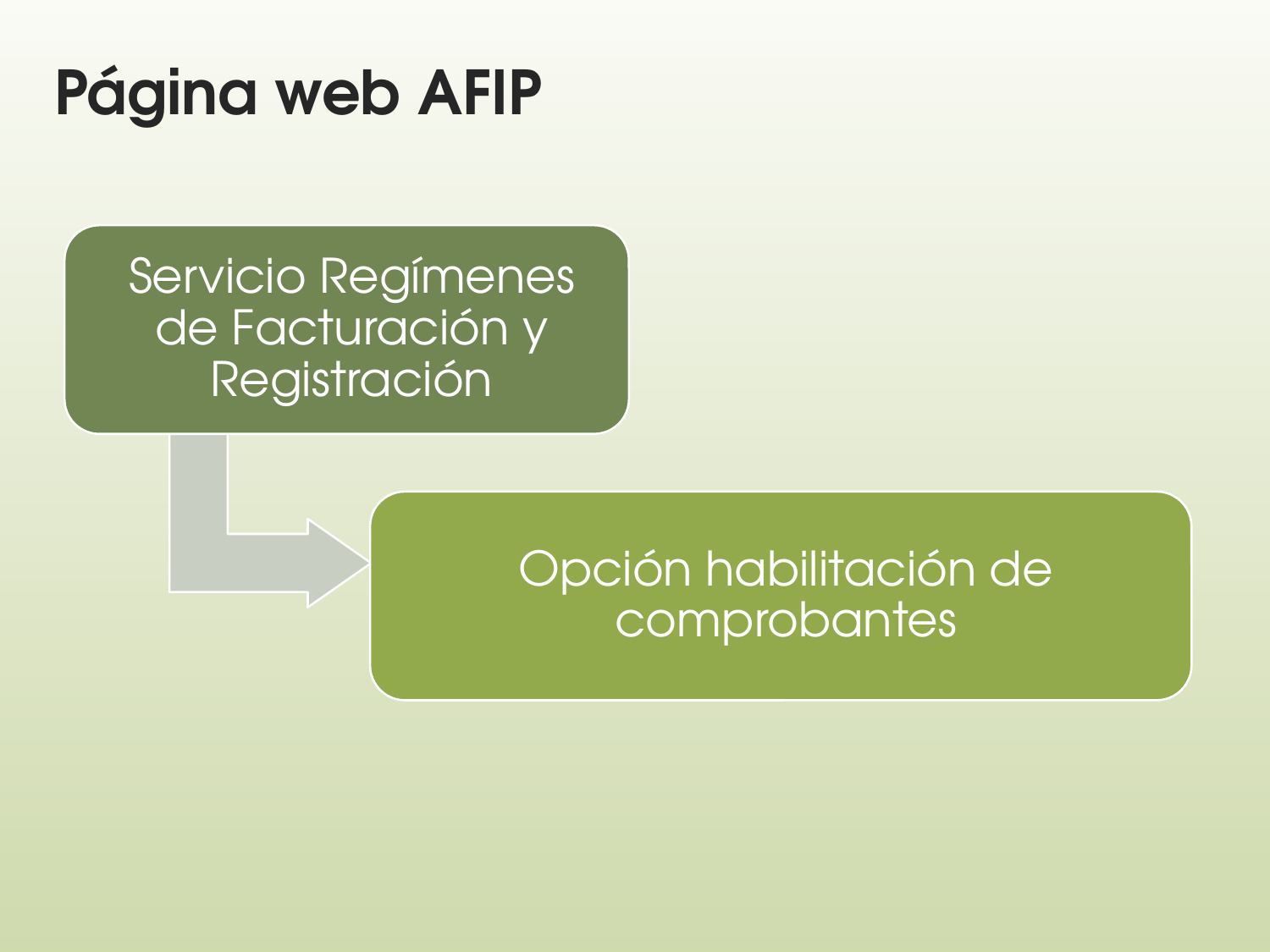

# Página web AFIP
Servicio Regímenes de Facturación y Registración

Opción habilitación de comprobantes